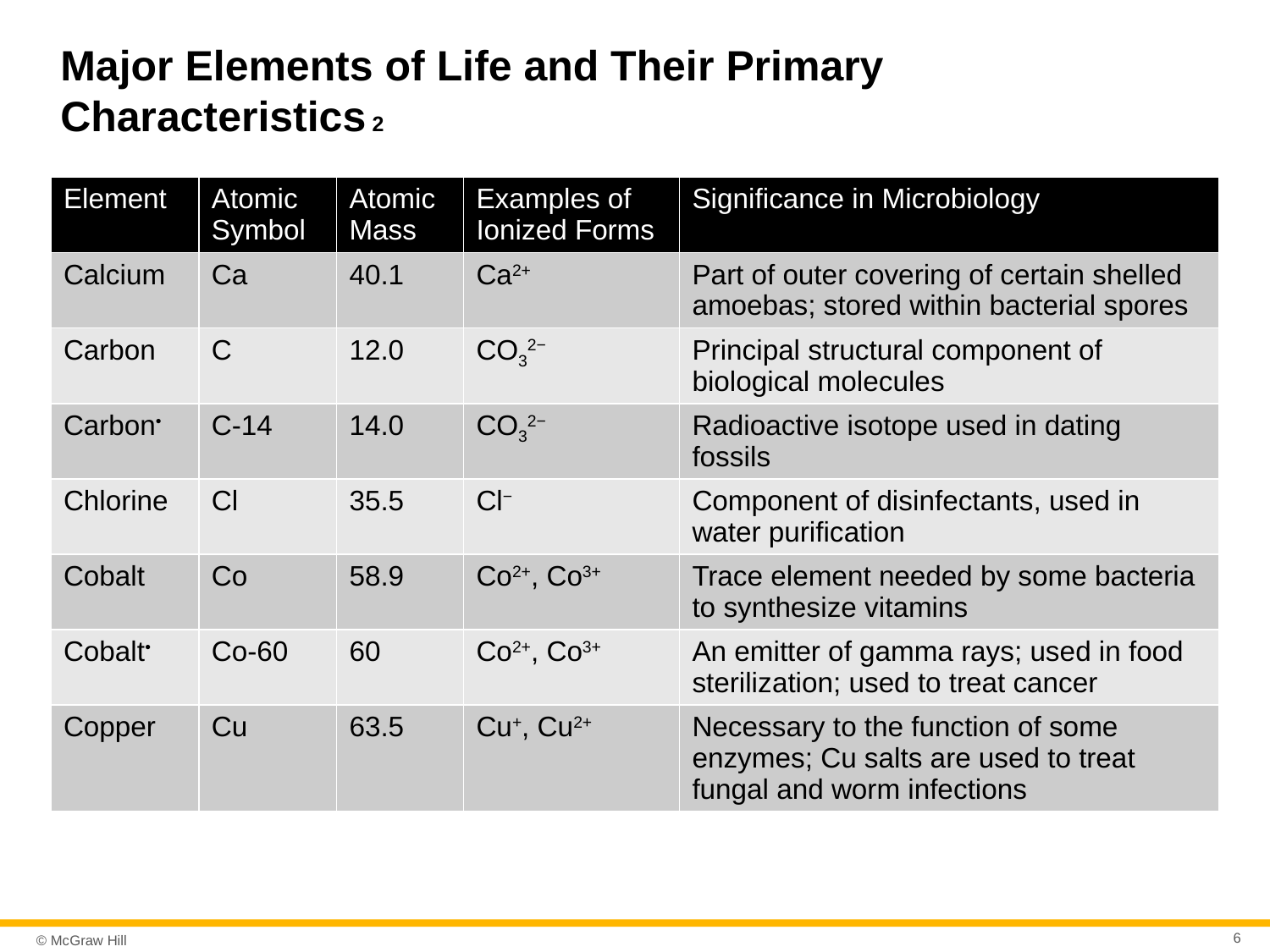

# Major Elements of Life and Their Primary Characteristics 2
| Element | Atomic Symbol | Atomic Mass | Examples of Ionized Forms | Significance in Microbiology |
| --- | --- | --- | --- | --- |
| Calcium | Ca | 40.1 | Ca2+ | Part of outer covering of certain shelled amoebas; stored within bacterial spores |
| Carbon | C | 12.0 | CO32− | Principal structural component of biological molecules |
| Carbon• | C-14 | 14.0 | CO32− | Radioactive isotope used in dating fossils |
| Chlorine | Cl | 35.5 | Cl− | Component of disinfectants, used in water purification |
| Cobalt | Co | 58.9 | Co2+, Co3+ | Trace element needed by some bacteria to synthesize vitamins |
| Cobalt• | Co-60 | 60 | Co2+, Co3+ | An emitter of gamma rays; used in food sterilization; used to treat cancer |
| Copper | Cu | 63.5 | Cu+, Cu2+ | Necessary to the function of some enzymes; Cu salts are used to treat fungal and worm infections |